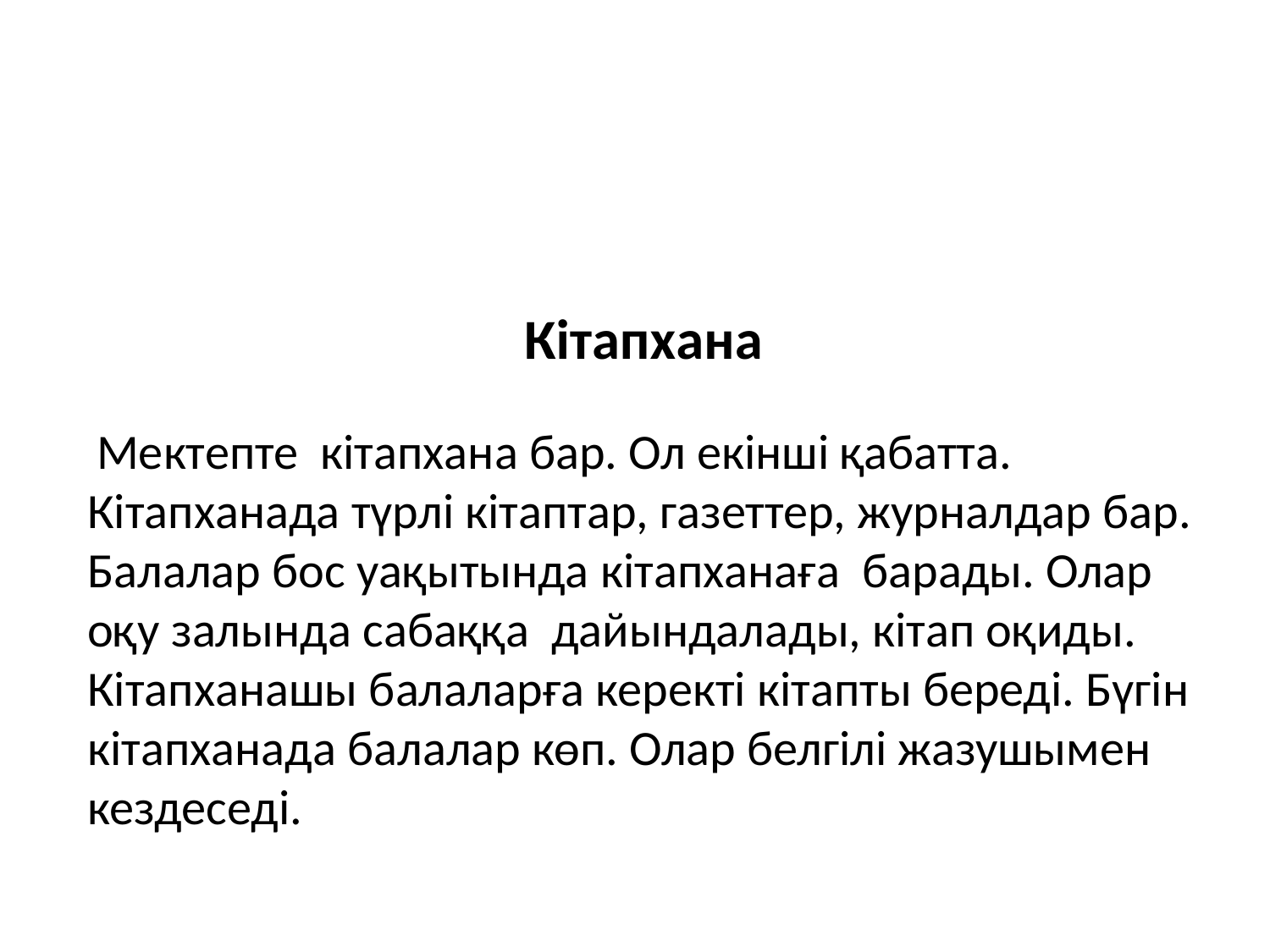

Кітапхана

 Мектепте  кітапхана бар. Ол екінші қабатта. Кітапханада түрлі кітаптар, газеттер, журналдар бар. Балалар бос уақытында кітапханаға  барады. Олар оқу залында сабаққа  дайындалады, кітап оқиды. Кітапханашы балаларға керекті кітапты береді. Бүгін кітапханада балалар көп. Олар белгілі жазушымен кездеседі.